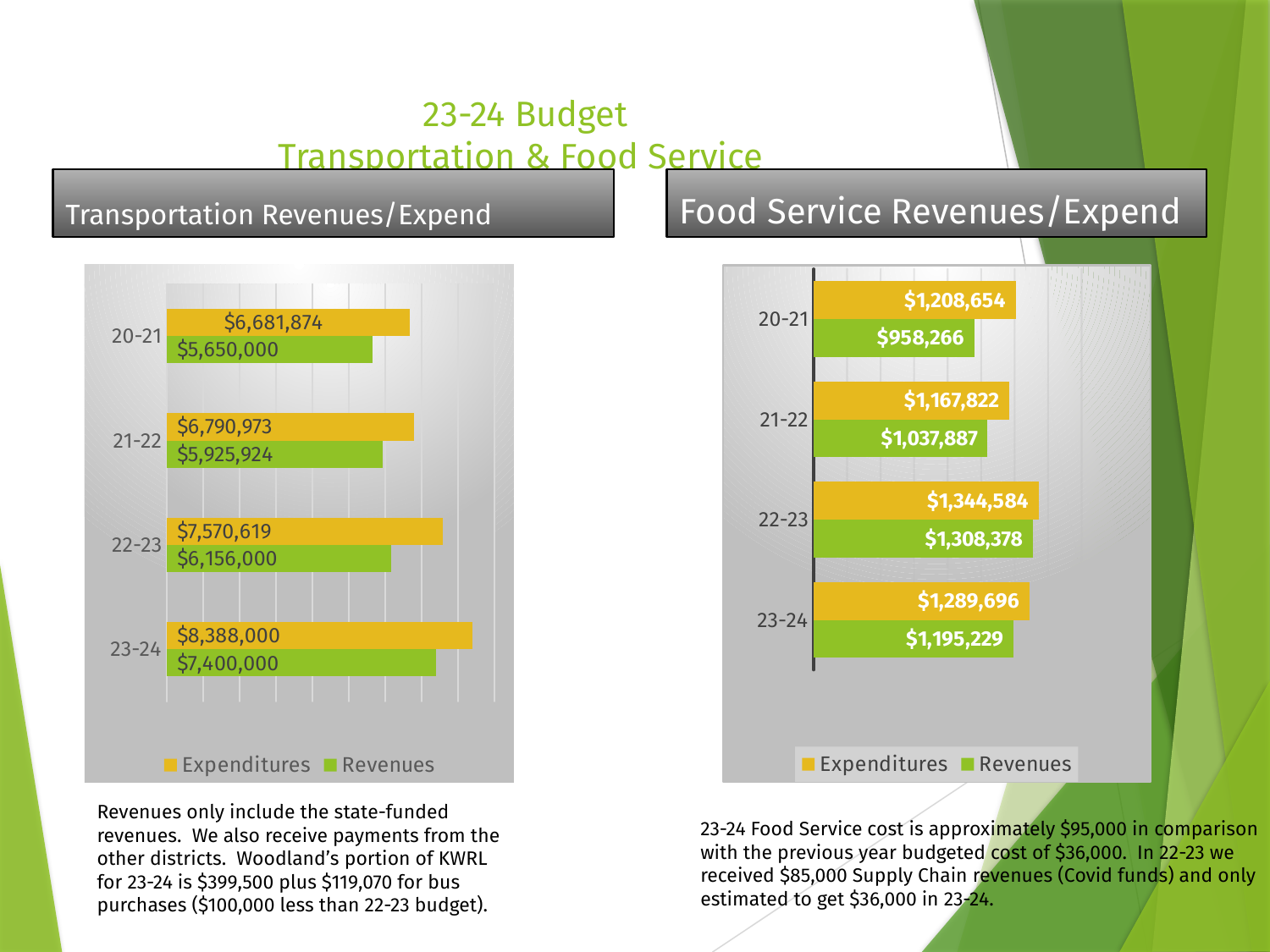

# 23-24 Budget Transportation & Food Service
Transportation Revenues/Expend
Food Service Revenues/Expend

### Chart

| Category | Revenues | Expenditures |
|---|---|---|
| 23-24 | 7400000.0 | 8388000.0 |
| 22-23 | 6156000.0 | 7570619.0 |
| 21-22 | 5925924.0 | 6790973.0 |
| 20-21 | 5650000.0 | 6681874.0 |

### Chart

| Category | Revenues | Expenditures |
|---|---|---|
| 23-24 | 1195229.0 | 1289696.0 |
| 22-23 | 1308378.0 | 1344584.0 |
| 21-22 | 1037887.0 | 1167822.0 |
| 20-21 | 958266.0 | 1208654.0 |
Revenues only include the state-funded revenues.  We also receive payments from the other districts.  Woodland’s portion of KWRL for 23-24 is $399,500 plus $119,070 for bus purchases ($100,000 less than 22-23 budget).
23-24 Food Service cost is approximately $95,000 in comparison with the previous year budgeted cost of $36,000.  In 22-23 we received $85,000 Supply Chain revenues (Covid funds) and only estimated to get $36,000 in 23-24.